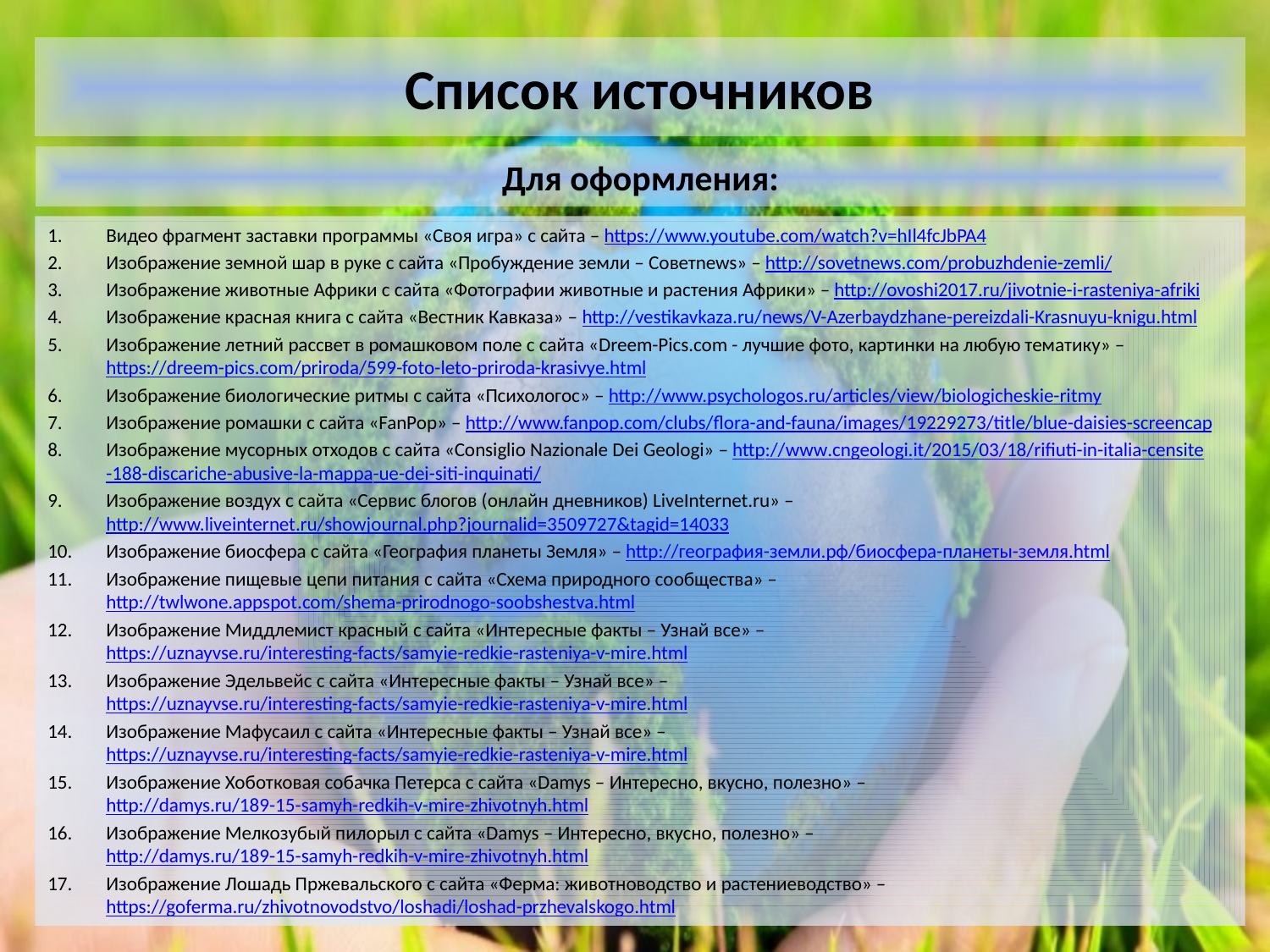

# Список источников
Для оформления:
Видео фрагмент заставки программы «Своя игра» с сайта – https://www.youtube.com/watch?v=hIl4fcJbPA4
Изображение земной шар в руке с сайта «Пробуждение земли – Советnews» – http://sovetnews.com/probuzhdenie-zemli/
Изображение животные Африки с сайта «Фотографии животные и растения Африки» – http://ovoshi2017.ru/jivotnie-i-rasteniya-afriki
Изображение красная книга с сайта «Вестник Кавказа» – http://vestikavkaza.ru/news/V-Azerbaydzhane-pereizdali-Krasnuyu-knigu.html
Изображение летний рассвет в ромашковом поле с сайта «Dreem-Pics.com - лучшие фото, картинки на любую тематику» – https://dreem-pics.com/priroda/599-foto-leto-priroda-krasivye.html
Изображение биологические ритмы с сайта «Психологос» – http://www.psychologos.ru/articles/view/biologicheskie-ritmy
Изображение ромашки с сайта «FanPop» – http://www.fanpop.com/clubs/flora-and-fauna/images/19229273/title/blue-daisies-screencap
Изображение мусорных отходов с сайта «Consiglio Nazionale Dei Geologi» – http://www.cngeologi.it/2015/03/18/rifiuti-in-italia-censite-188-discariche-abusive-la-mappa-ue-dei-siti-inquinati/
Изображение воздух с сайта «Сервис блогов (онлайн дневников) LiveInternet.ru» – http://www.liveinternet.ru/showjournal.php?journalid=3509727&tagid=14033
Изображение биосфера с сайта «География планеты Земля» – http://география-земли.рф/биосфера-планеты-земля.html
Изображение пищевые цепи питания с сайта «Схема природного сообщества» – http://twlwone.appspot.com/shema-prirodnogo-soobshestva.html
Изображение Миддлемист красный с сайта «Интересные факты – Узнай все» – https://uznayvse.ru/interesting-facts/samyie-redkie-rasteniya-v-mire.html
Изображение Эдельвейс с сайта «Интересные факты – Узнай все» – https://uznayvse.ru/interesting-facts/samyie-redkie-rasteniya-v-mire.html
Изображение Мафусаил с сайта «Интересные факты – Узнай все» – https://uznayvse.ru/interesting-facts/samyie-redkie-rasteniya-v-mire.html
Изображение Хоботковая собачка Петерса с сайта «Damys – Интересно, вкусно, полезно» – http://damys.ru/189-15-samyh-redkih-v-mire-zhivotnyh.html
Изображение Мелкозубый пилорыл с сайта «Damys – Интересно, вкусно, полезно» – http://damys.ru/189-15-samyh-redkih-v-mire-zhivotnyh.html
Изображение Лошадь Пржевальского с сайта «Ферма: животноводство и растениеводство» – https://goferma.ru/zhivotnovodstvo/loshadi/loshad-przhevalskogo.html